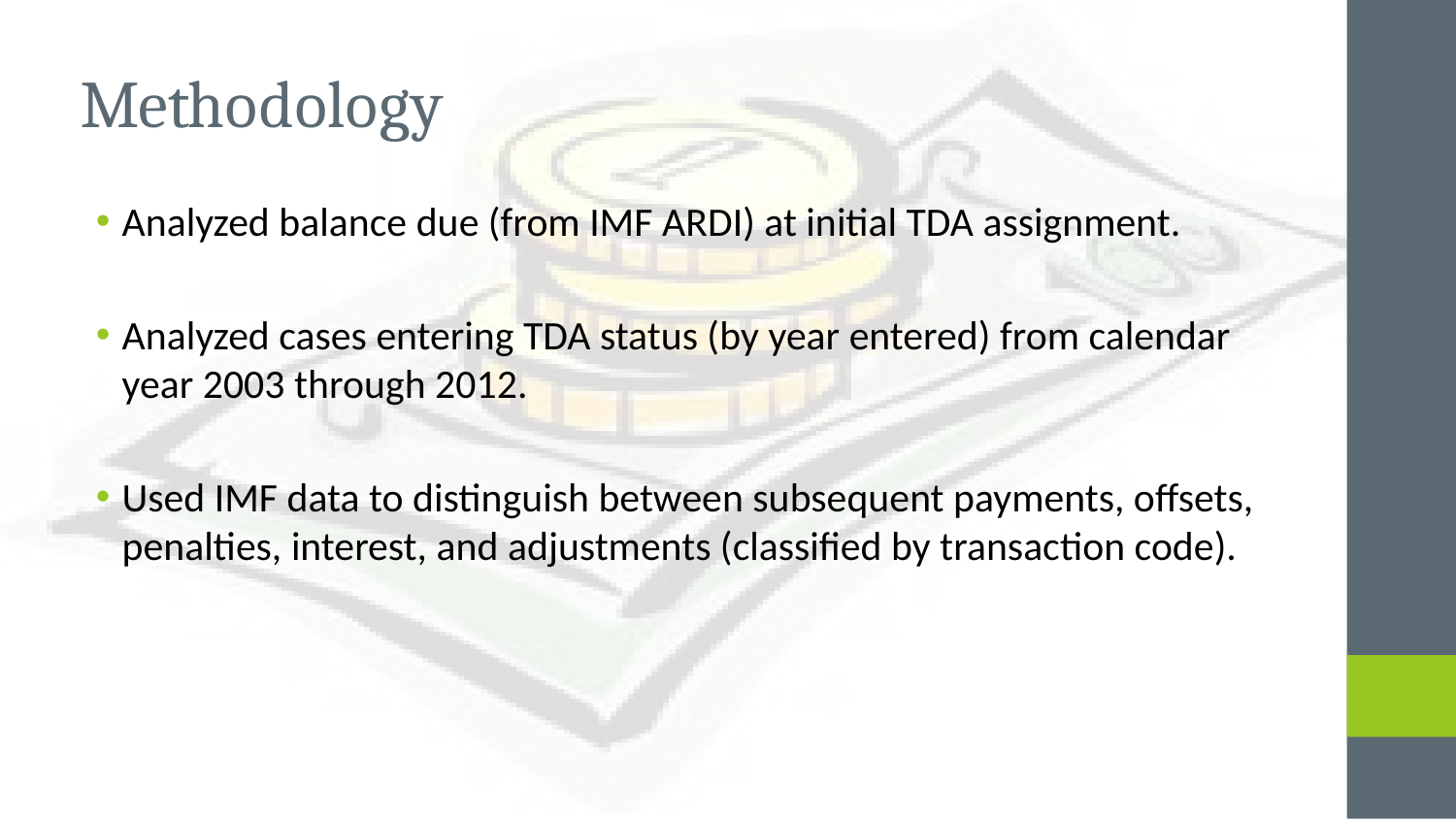

# Methodology
Analyzed balance due (from IMF ARDI) at initial TDA assignment.

Analyzed cases entering TDA status (by year entered) from calendar year 2003 through 2012.

Used IMF data to distinguish between subsequent payments, offsets, penalties, interest, and adjustments (classified by transaction code).